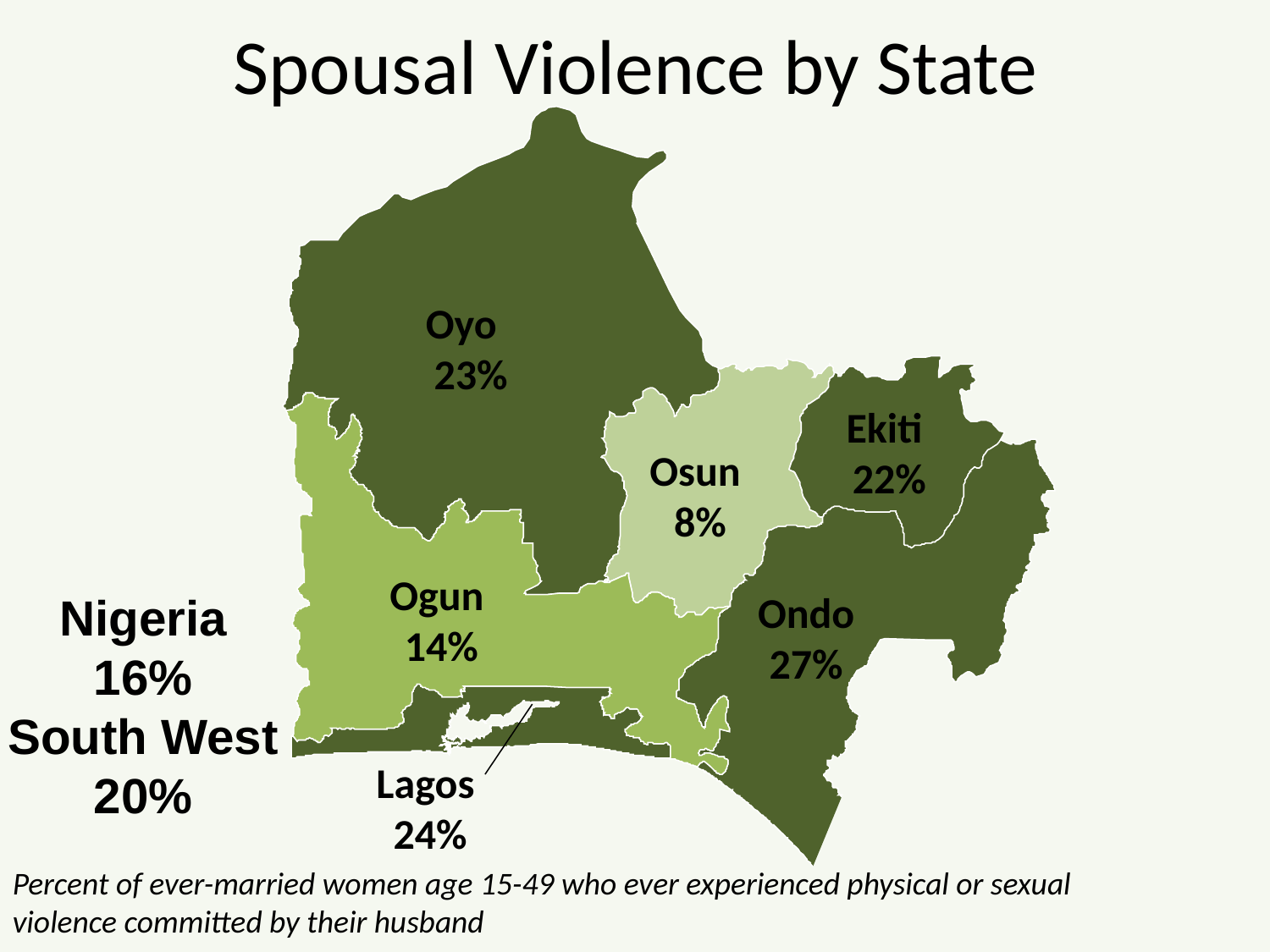

# Spousal Violence by State

Oyo
23%
Ekiti
22%
Osun
8%
Ogun
14%
Ondo 27%
Nigeria
16%
South West
20%
Lagos
24%
Percent of ever-married women age 15-49 who ever experienced physical or sexual violence committed by their husband